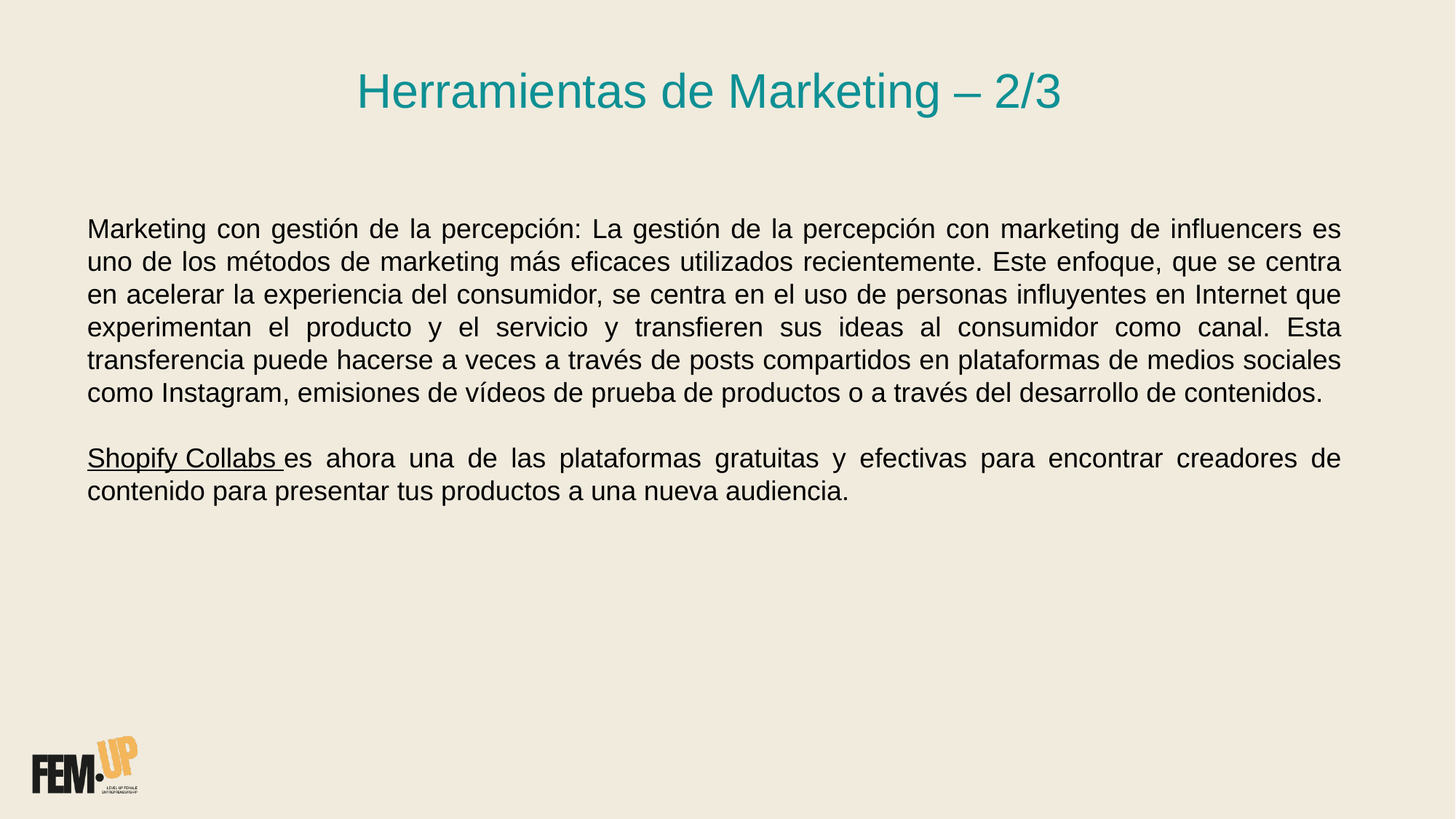

Herramientas de Marketing – 2/3​
Marketing con gestión de la percepción: La gestión de la percepción con marketing de influencers es uno de los métodos de marketing más eficaces utilizados recientemente. Este enfoque, que se centra en acelerar la experiencia del consumidor, se centra en el uso de personas influyentes en Internet que experimentan el producto y el servicio y transfieren sus ideas al consumidor como canal. Esta transferencia puede hacerse a veces a través de posts compartidos en plataformas de medios sociales como Instagram, emisiones de vídeos de prueba de productos o a través del desarrollo de contenidos.

Shopify Collabs es ahora una de las plataformas gratuitas y efectivas para encontrar creadores de contenido para presentar tus productos a una nueva audiencia.​